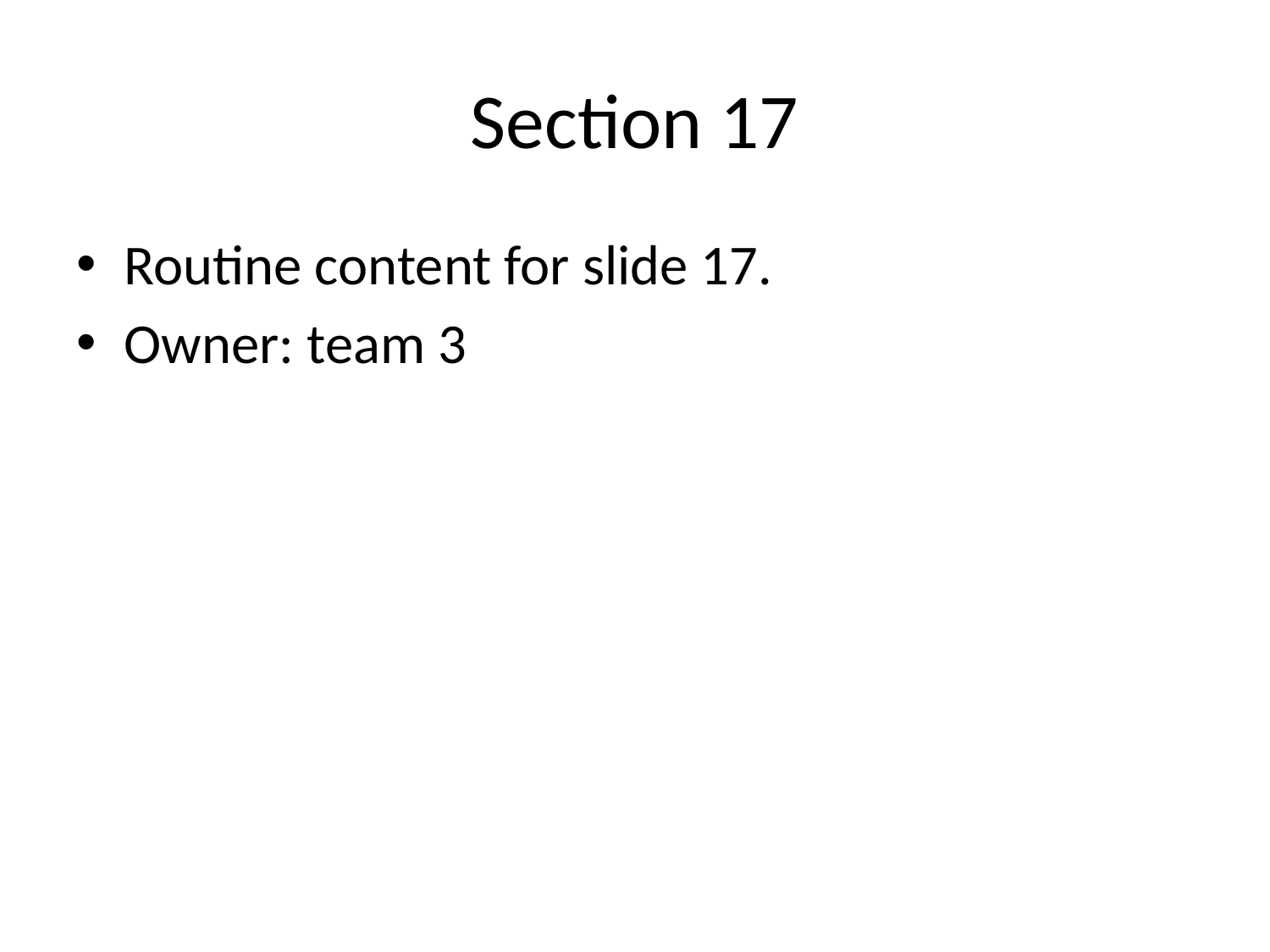

# Section 17
Routine content for slide 17.
Owner: team 3